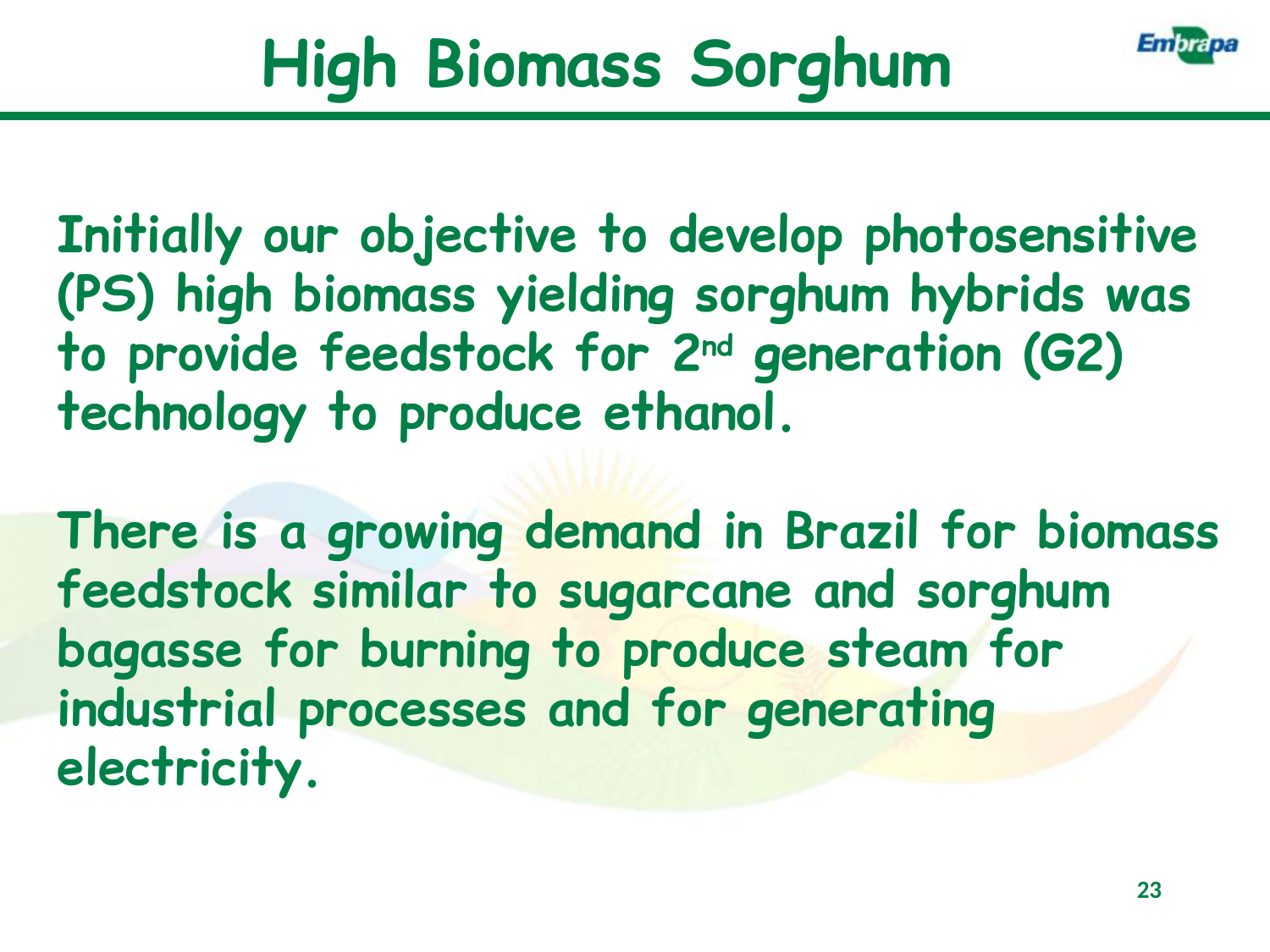

High Biomass Sorghum
Initially our objective to develop photosensitive (PS) high biomass yielding sorghum hybrids was to provide feedstock for 2nd generation (G2) technology to produce ethanol.

There is a growing demand in Brazil for biomass feedstock similar to sugarcane and sorghum bagasse for burning to produce steam for industrial processes and for generating electricity.
23